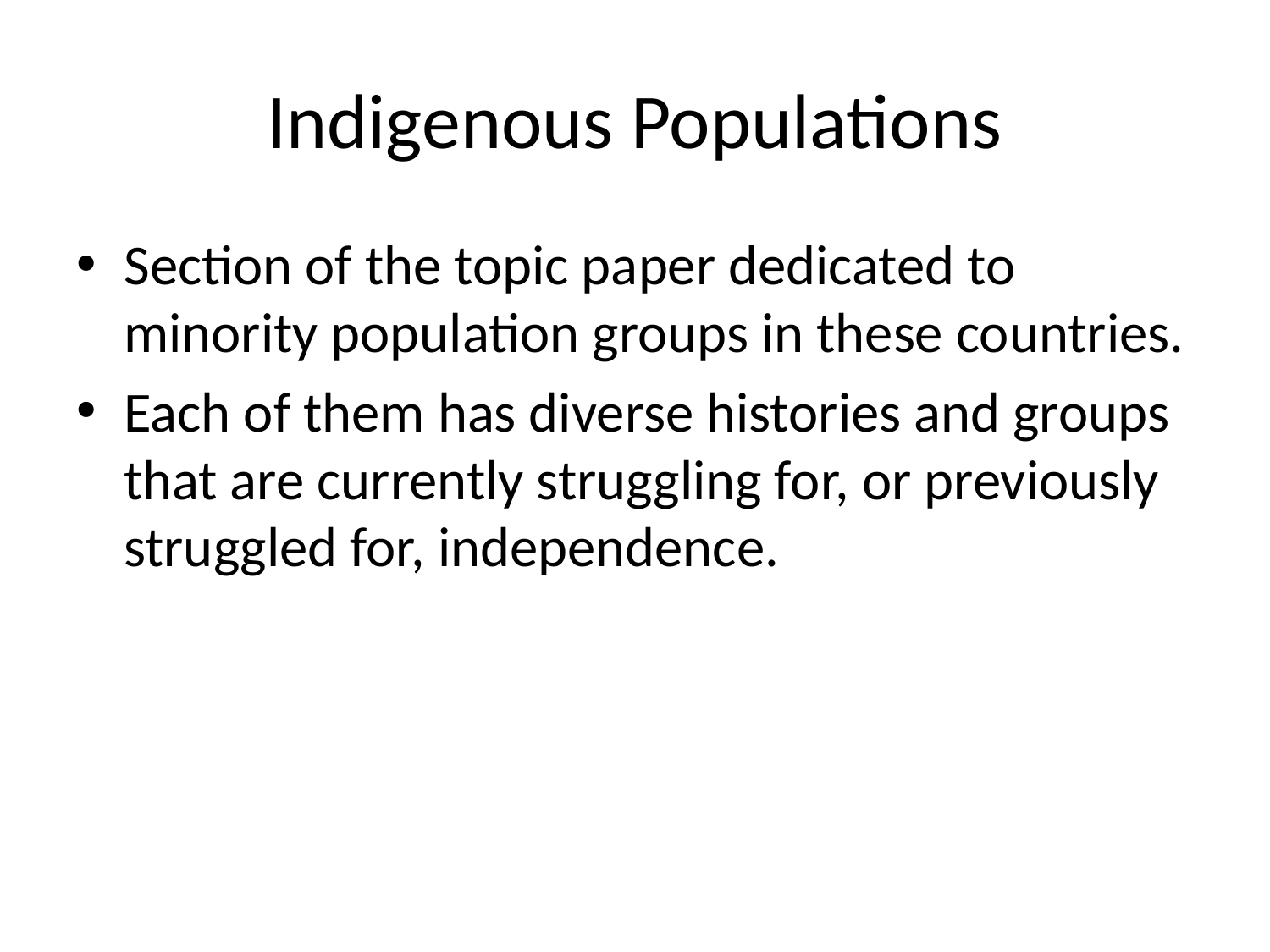

# Indigenous Populations
Section of the topic paper dedicated to minority population groups in these countries.
Each of them has diverse histories and groups that are currently struggling for, or previously struggled for, independence.